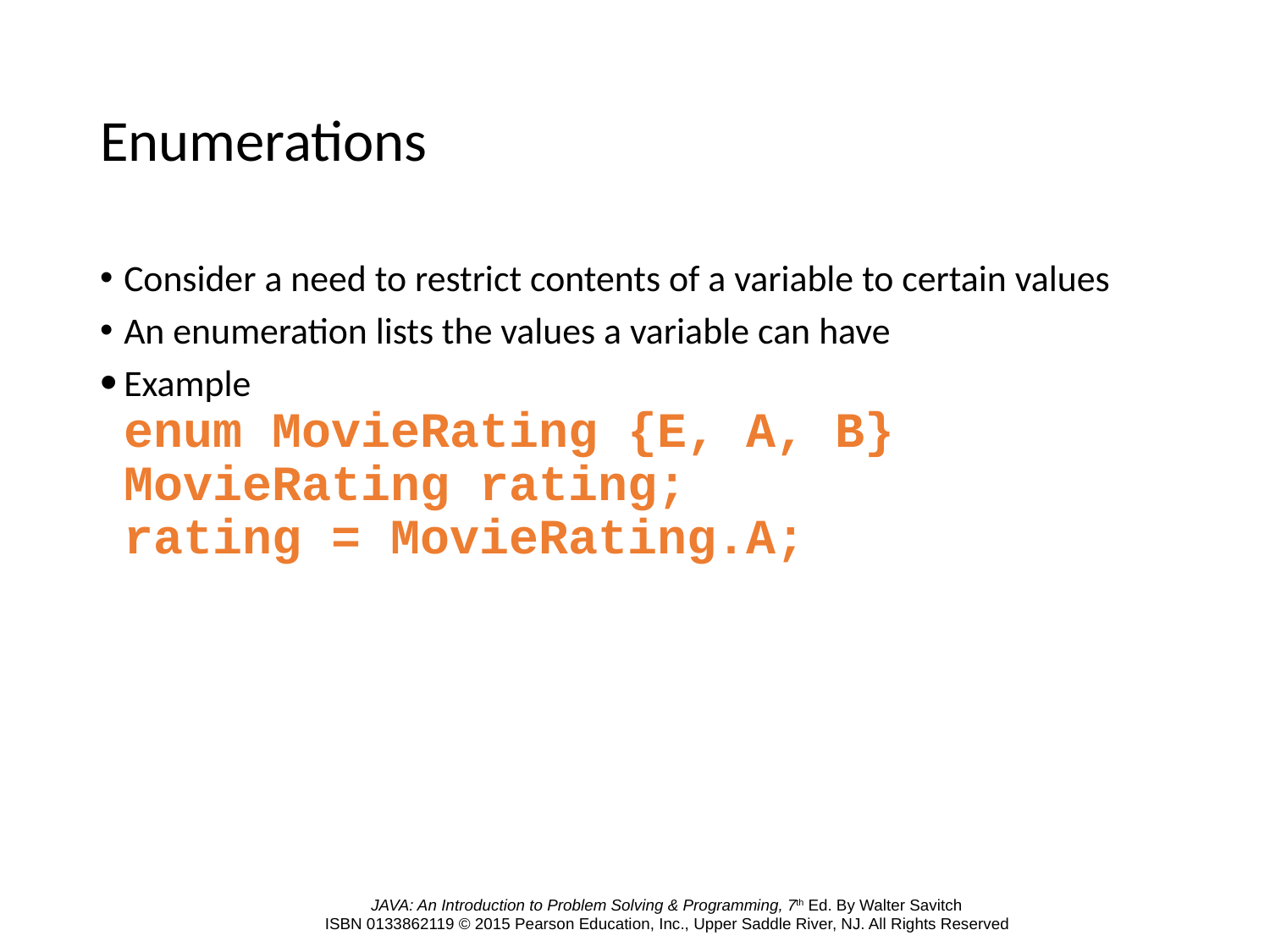

# Enumerations
Consider a need to restrict contents of a variable to certain values
An enumeration lists the values a variable can have
Example
enum MovieRating {E, A, B}
MovieRating rating;
rating = MovieRating.A;